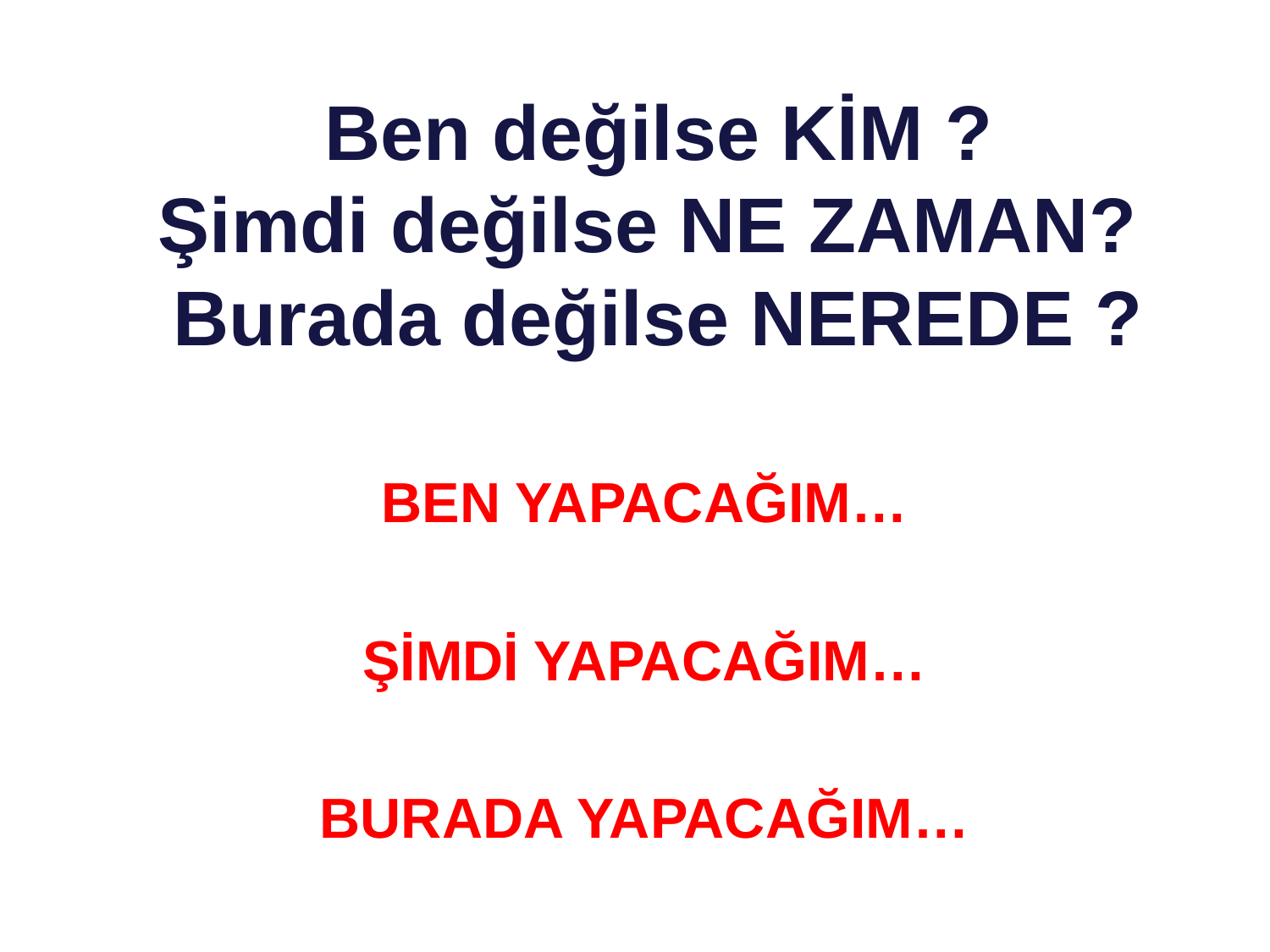

# Ben değilse KİM ? Şimdi değilse NE ZAMAN? Burada değilse NEREDE ?

BEN YAPACAĞIM…

ŞİMDİ YAPACAĞIM…

BURADA YAPACAĞIM…